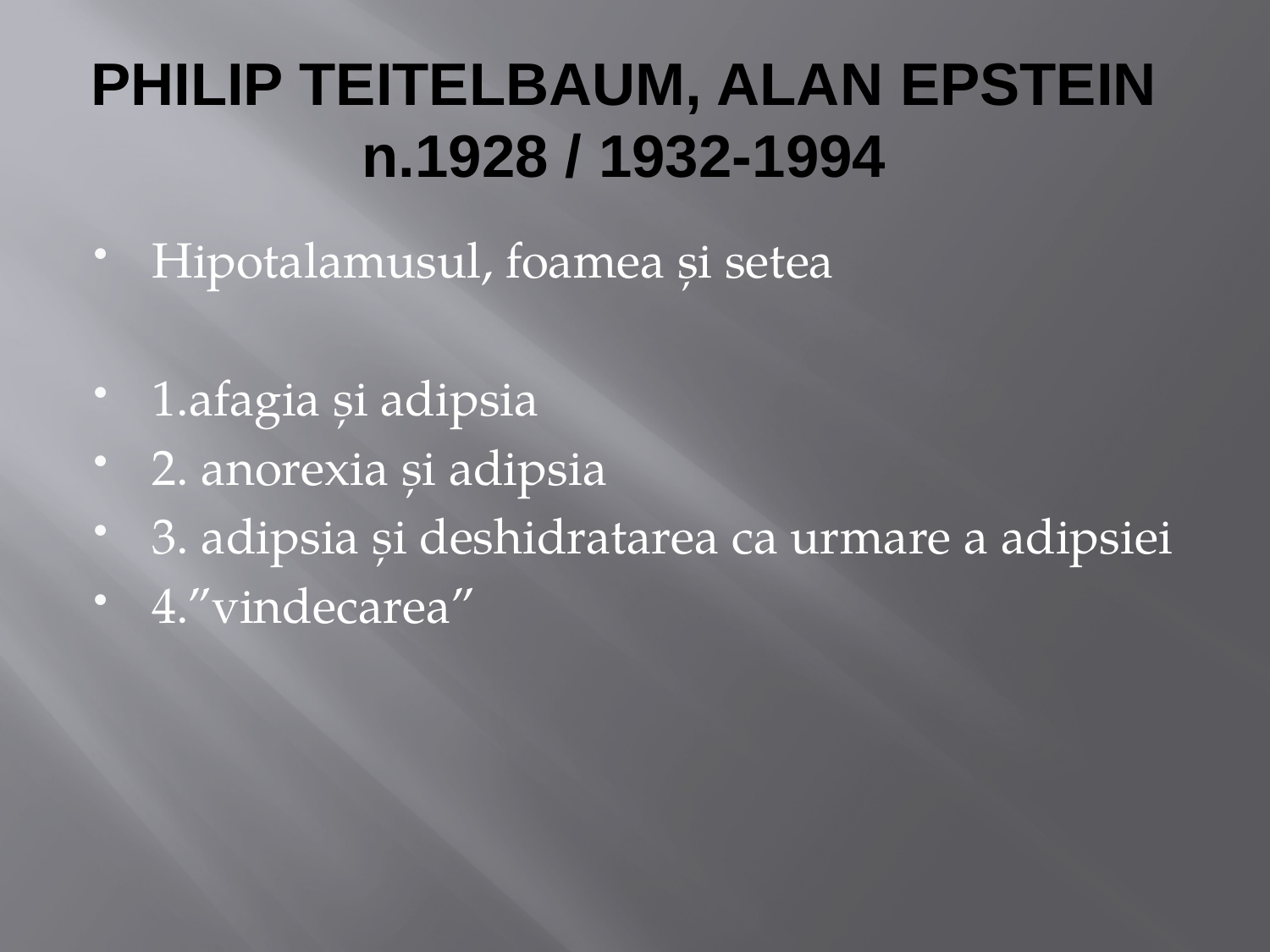

# PHILIP TEITELBAUM, ALAN EPSTEIN n.1928 / 1932-1994
Hipotalamusul, foamea şi setea

1.afagia şi adipsia
2. anorexia şi adipsia
3. adipsia şi deshidratarea ca urmare a adipsiei
4.”vindecarea”